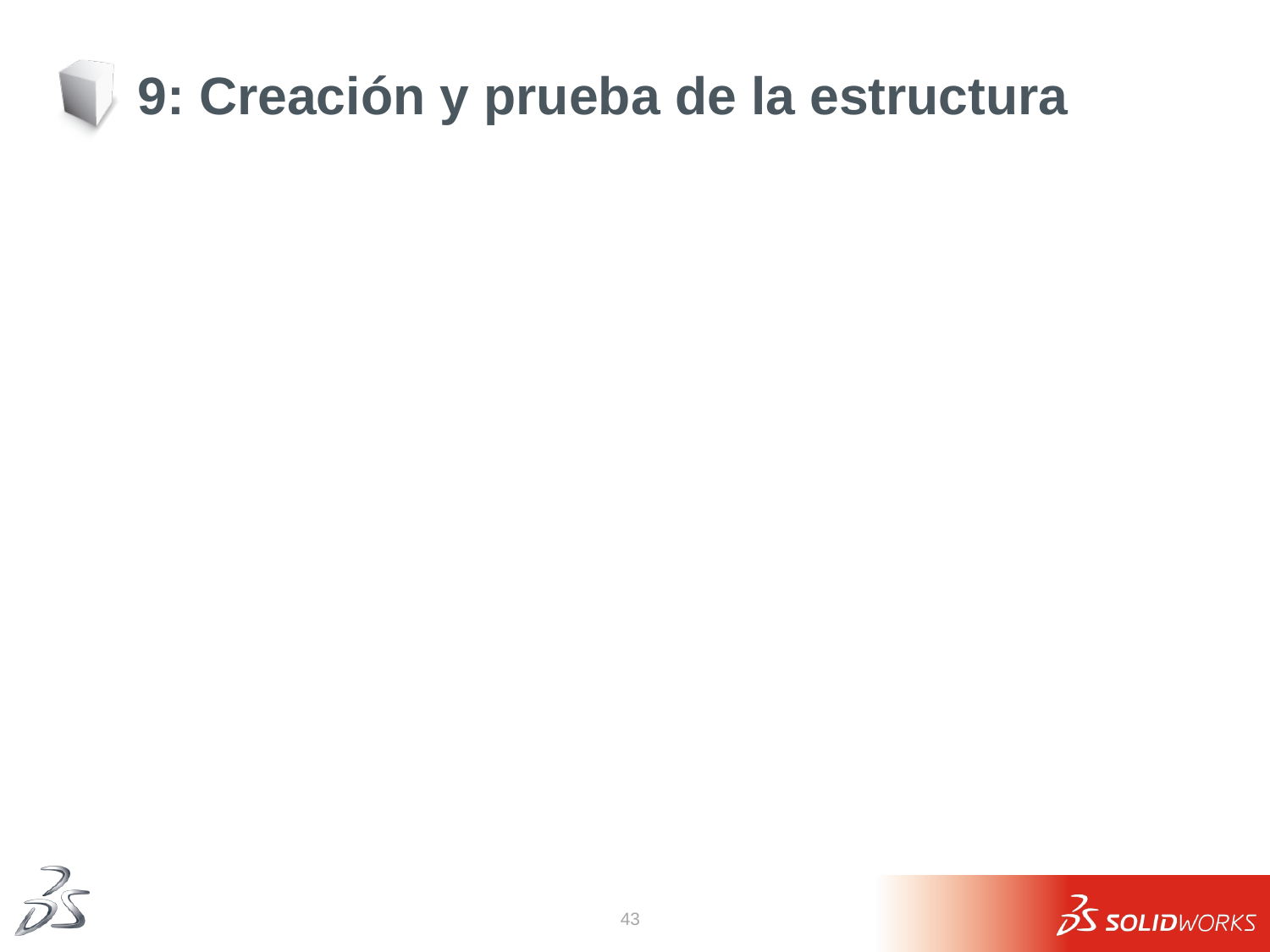

# 9: Creación y prueba de la estructura